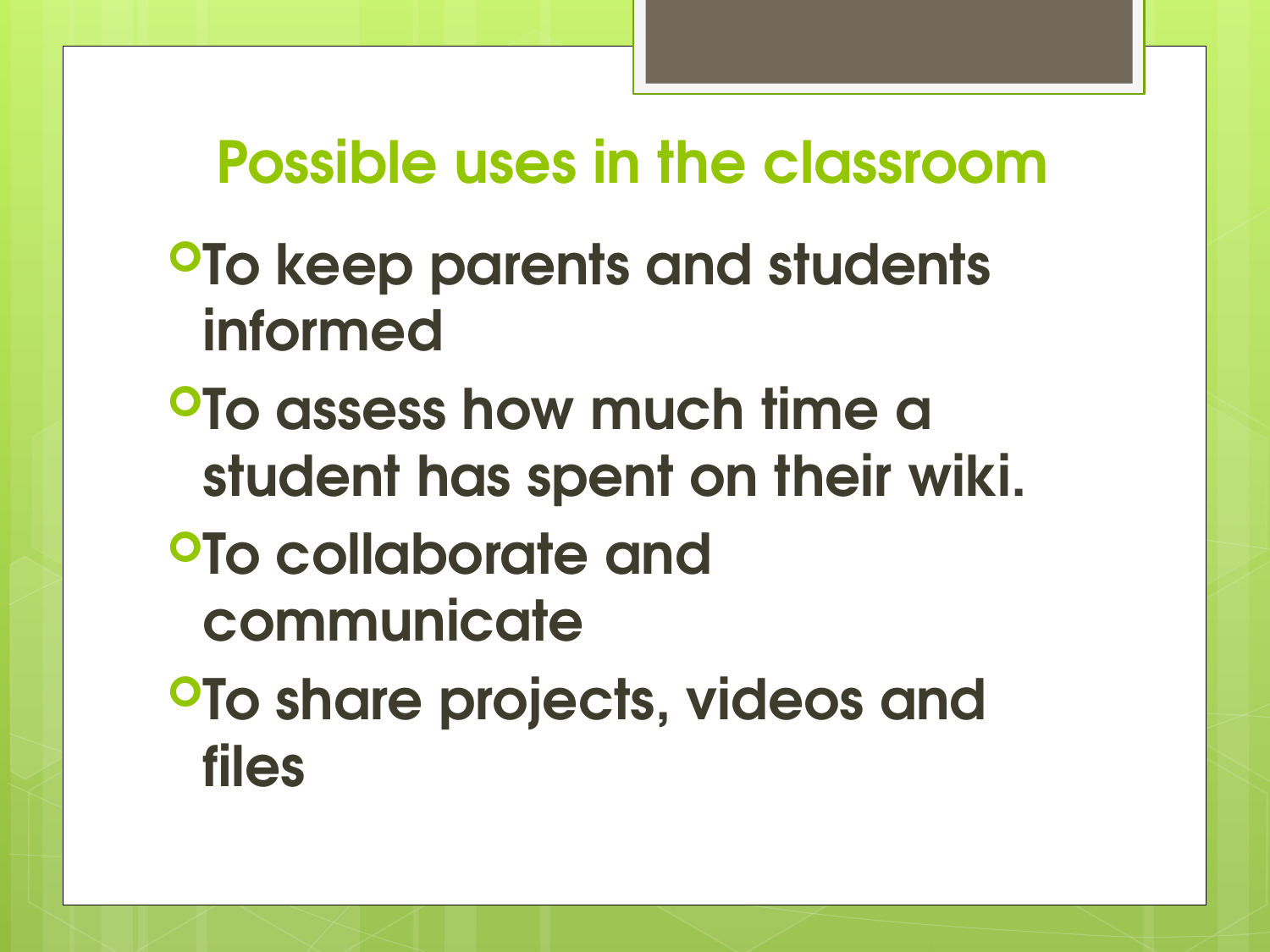

# Possible uses in the classroom
To keep parents and students informed
To assess how much time a student has spent on their wiki.
To collaborate and communicate
To share projects, videos and files